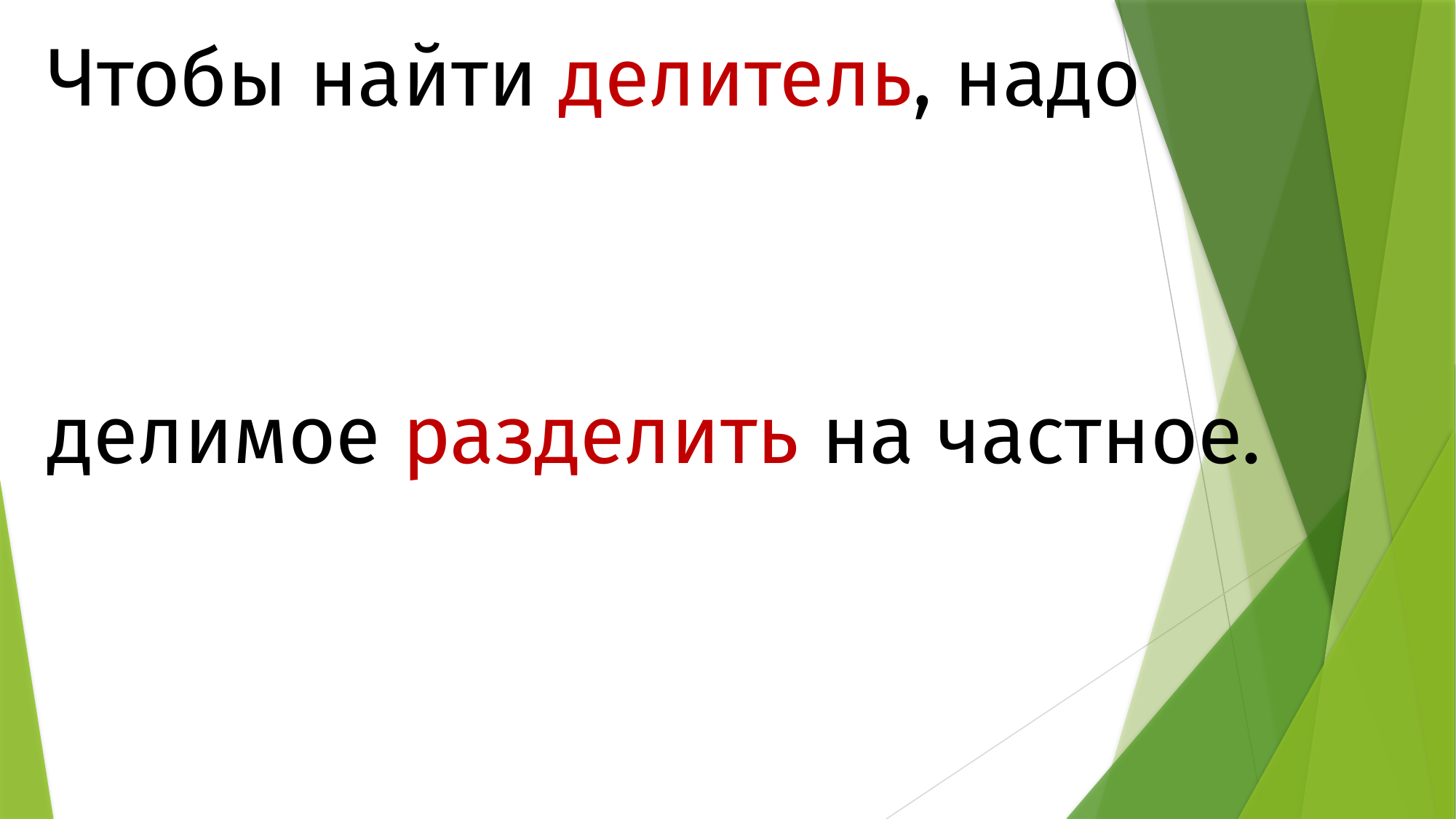

Чтобы найти делитель, надо
делимое разделить на частное.